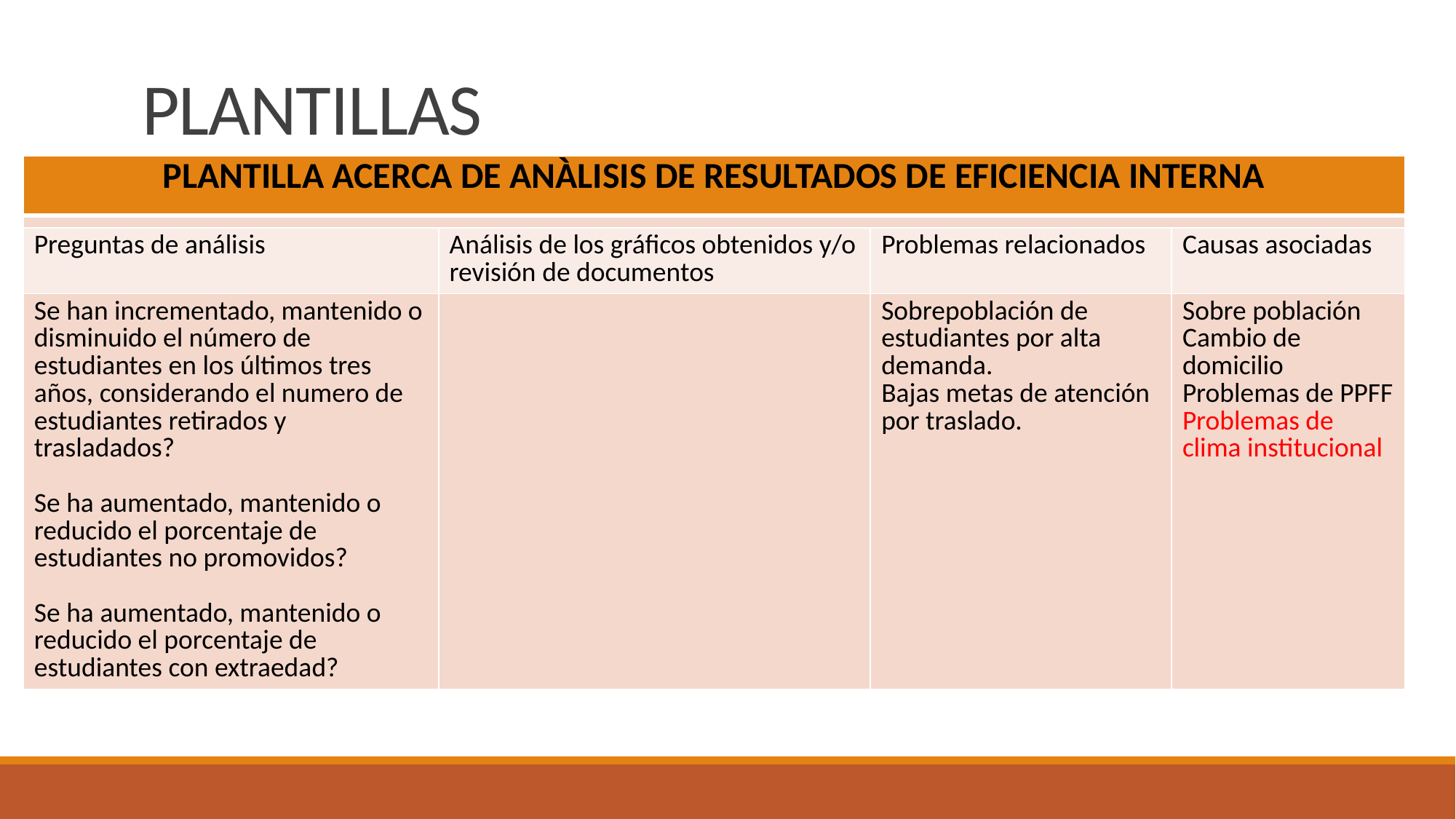

# PLANTILLAS
| PLANTILLA ACERCA DE ANÀLISIS DE RESULTADOS DE EFICIENCIA INTERNA |  |  |  |
| --- | --- | --- | --- |
|  |  |  |  |
| Preguntas de análisis | Análisis de los gráficos obtenidos y/o revisión de documentos | Problemas relacionados | Causas asociadas |
| Se han incrementado, mantenido o disminuido el número de estudiantes en los últimos tres años, considerando el numero de estudiantes retirados y trasladados? Se ha aumentado, mantenido o reducido el porcentaje de estudiantes no promovidos? Se ha aumentado, mantenido o reducido el porcentaje de estudiantes con extraedad? |  | Sobrepoblación de estudiantes por alta demanda. Bajas metas de atención por traslado. | Sobre población Cambio de domicilio Problemas de PPFF Problemas de clima institucional |